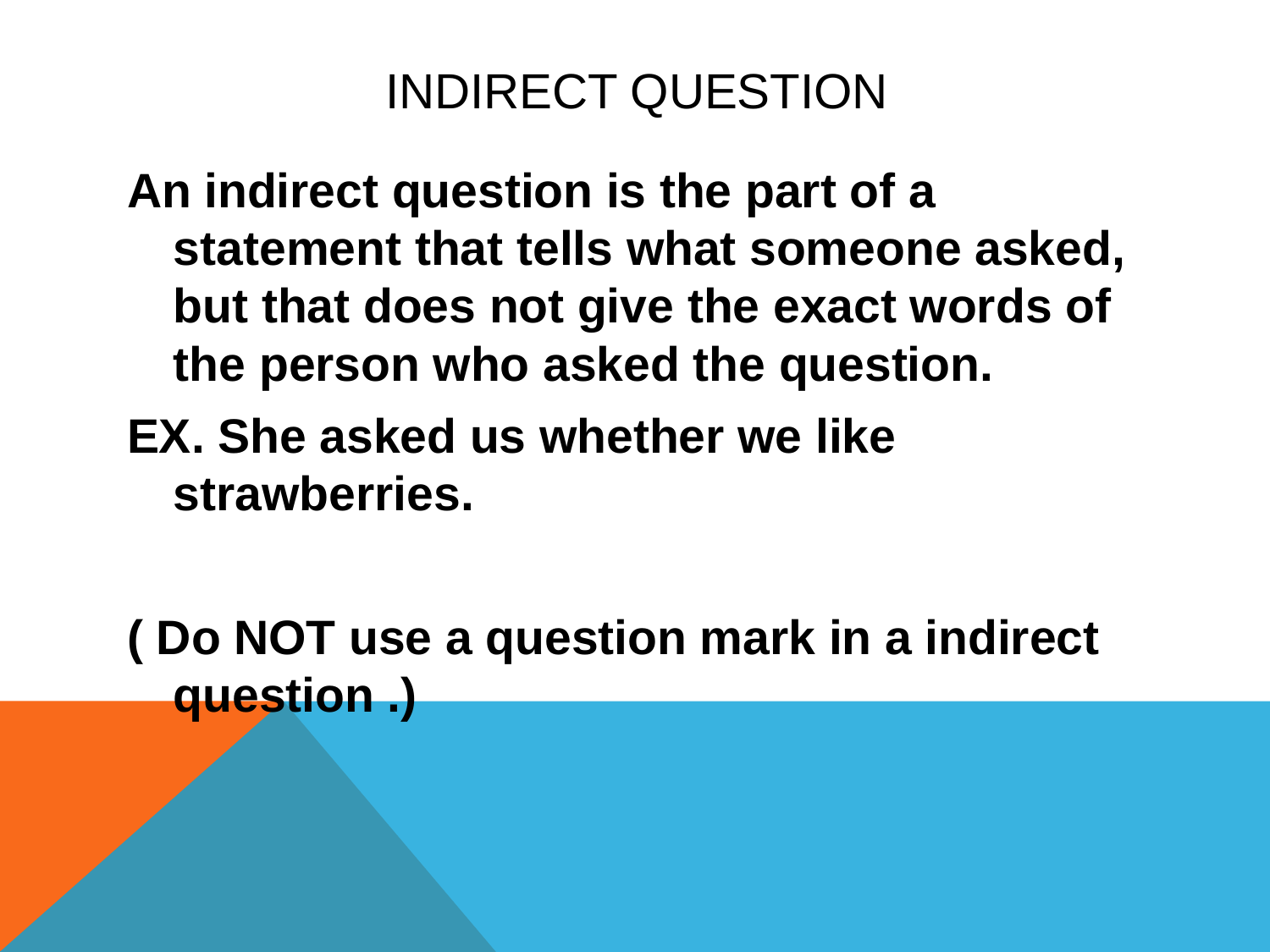

# INDIRECT QUESTION
An indirect question is the part of a statement that tells what someone asked, but that does not give the exact words of the person who asked the question.
EX. She asked us whether we like strawberries.

( Do NOT use a question mark in a indirect question .)